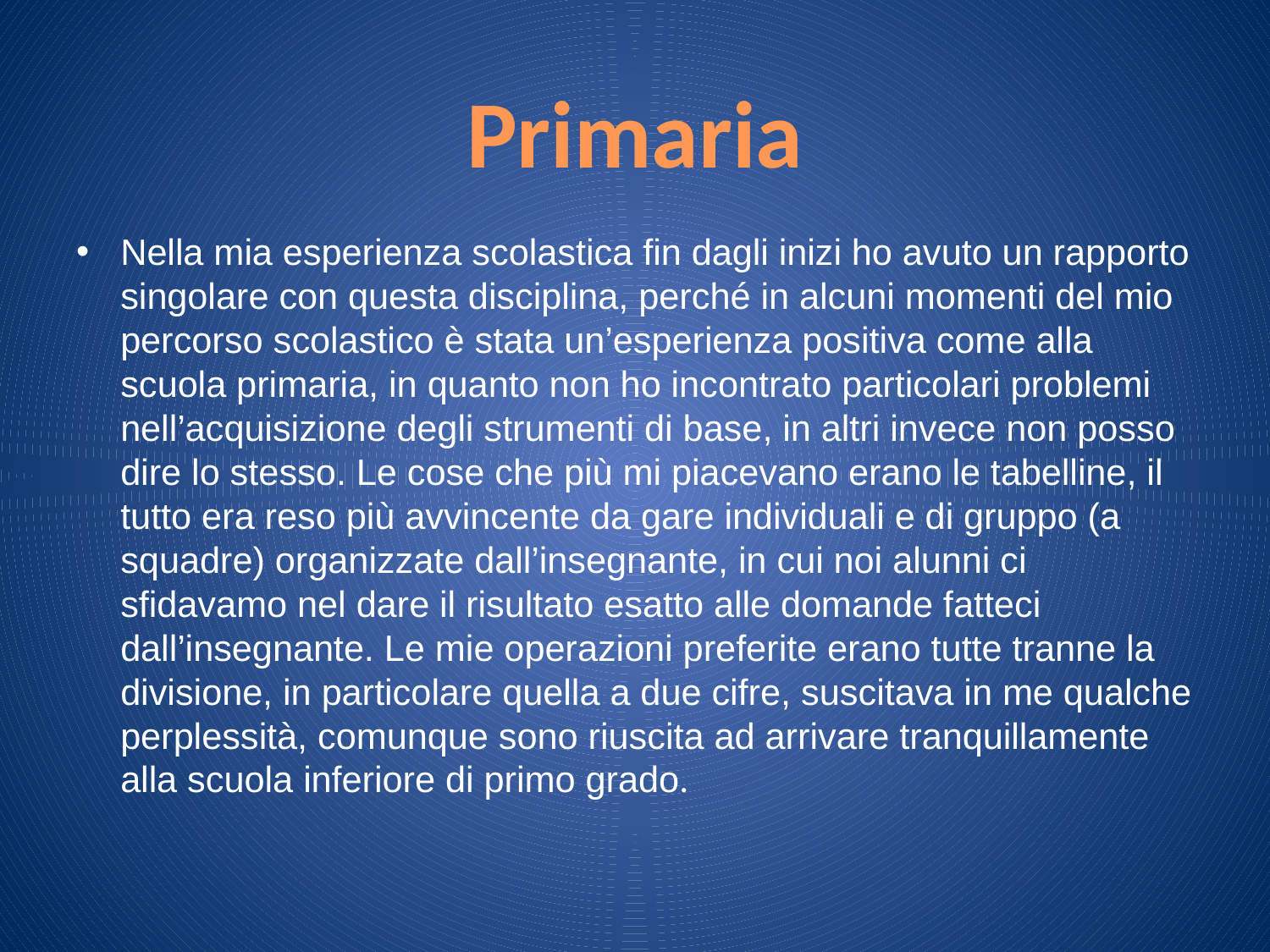

Primaria
Nella mia esperienza scolastica fin dagli inizi ho avuto un rapporto singolare con questa disciplina, perché in alcuni momenti del mio percorso scolastico è stata un’esperienza positiva come alla scuola primaria, in quanto non ho incontrato particolari problemi nell’acquisizione degli strumenti di base, in altri invece non posso dire lo stesso. Le cose che più mi piacevano erano le tabelline, il tutto era reso più avvincente da gare individuali e di gruppo (a squadre) organizzate dall’insegnante, in cui noi alunni ci sfidavamo nel dare il risultato esatto alle domande fatteci dall’insegnante. Le mie operazioni preferite erano tutte tranne la divisione, in particolare quella a due cifre, suscitava in me qualche perplessità, comunque sono riuscita ad arrivare tranquillamente alla scuola inferiore di primo grado.